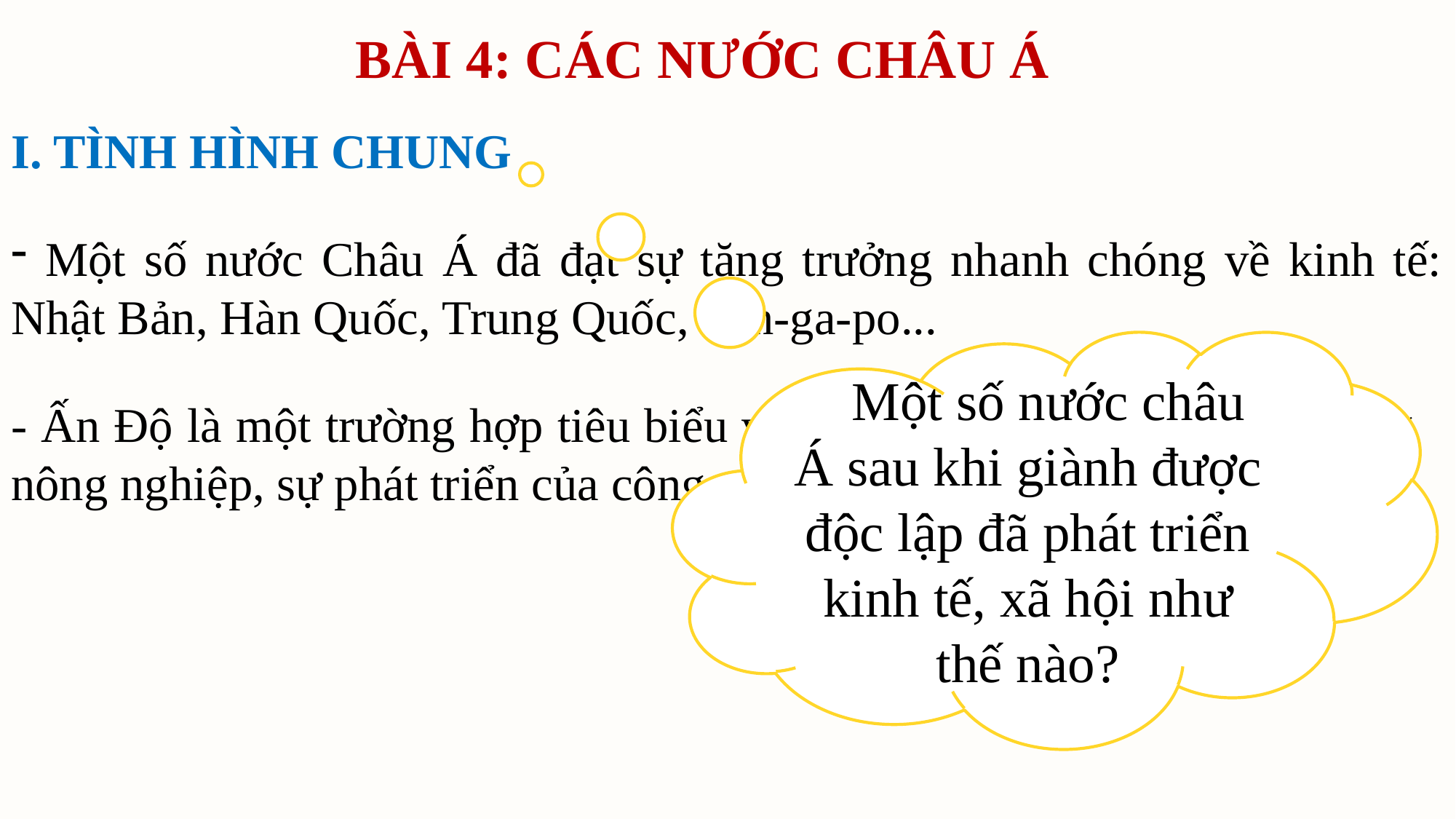

BÀI 4: CÁC NƯỚC CHÂU Á
I. TÌNH HÌNH CHUNG
 Một số nước Châu Á đã đạt sự tăng trưởng nhanh chóng về kinh tế: Nhật Bản, Hàn Quốc, Trung Quốc, Xin-ga-po...
   Một số nước châu Á sau khi giành được độc lập đã phát triển kinh tế, xã hội như thế nào?
- Ấn Độ là một trường hợp tiêu biểu với cuộc “Cách mạng xanh” trong nông nghiệp, sự phát triển của công nghiệp phần mềm....